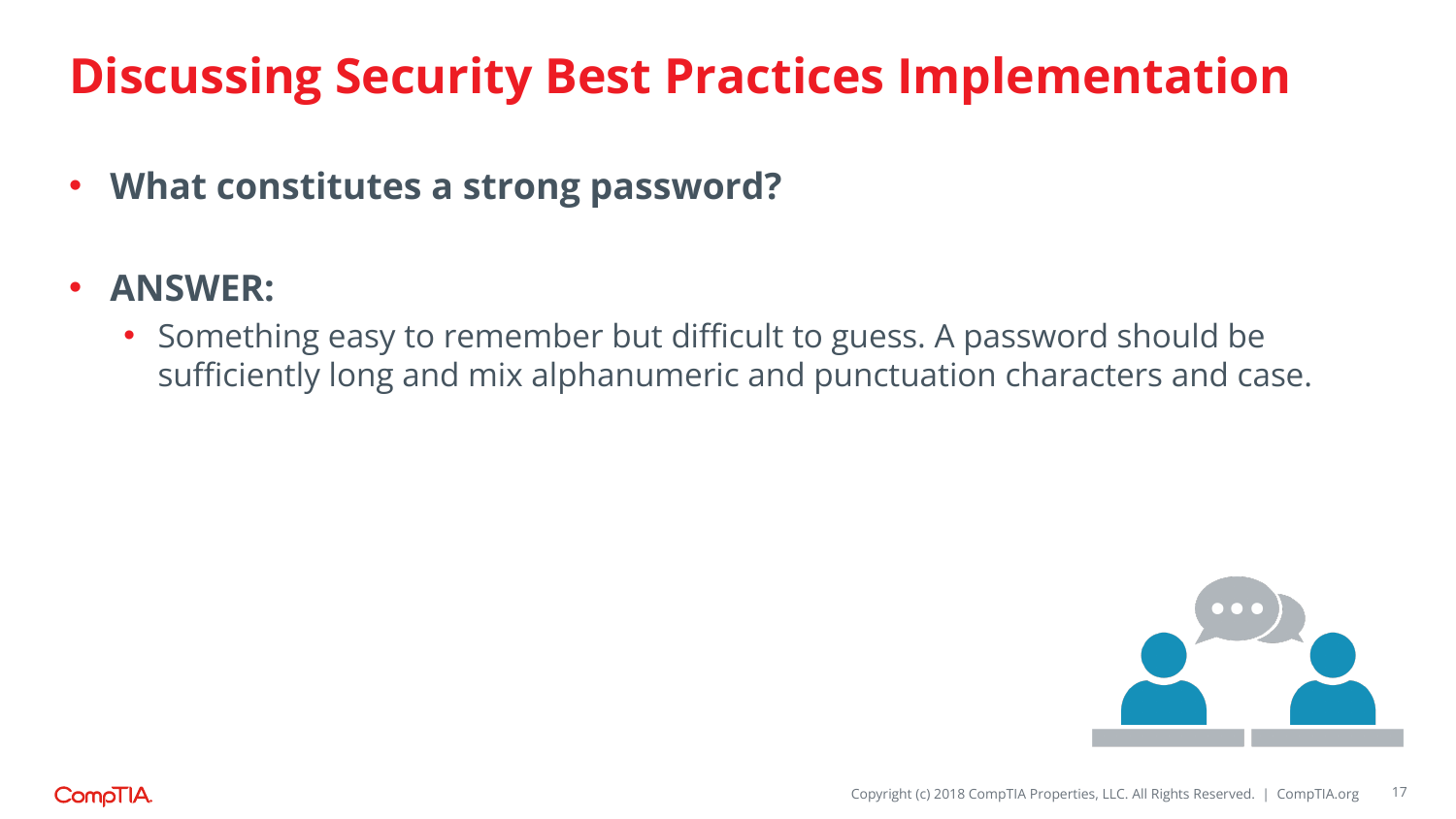

# Discussing Security Best Practices Implementation
What constitutes a strong password?

ANSWER:
Something easy to remember but difficult to guess. A password should be sufficiently long and mix alphanumeric and punctuation characters and case.

17